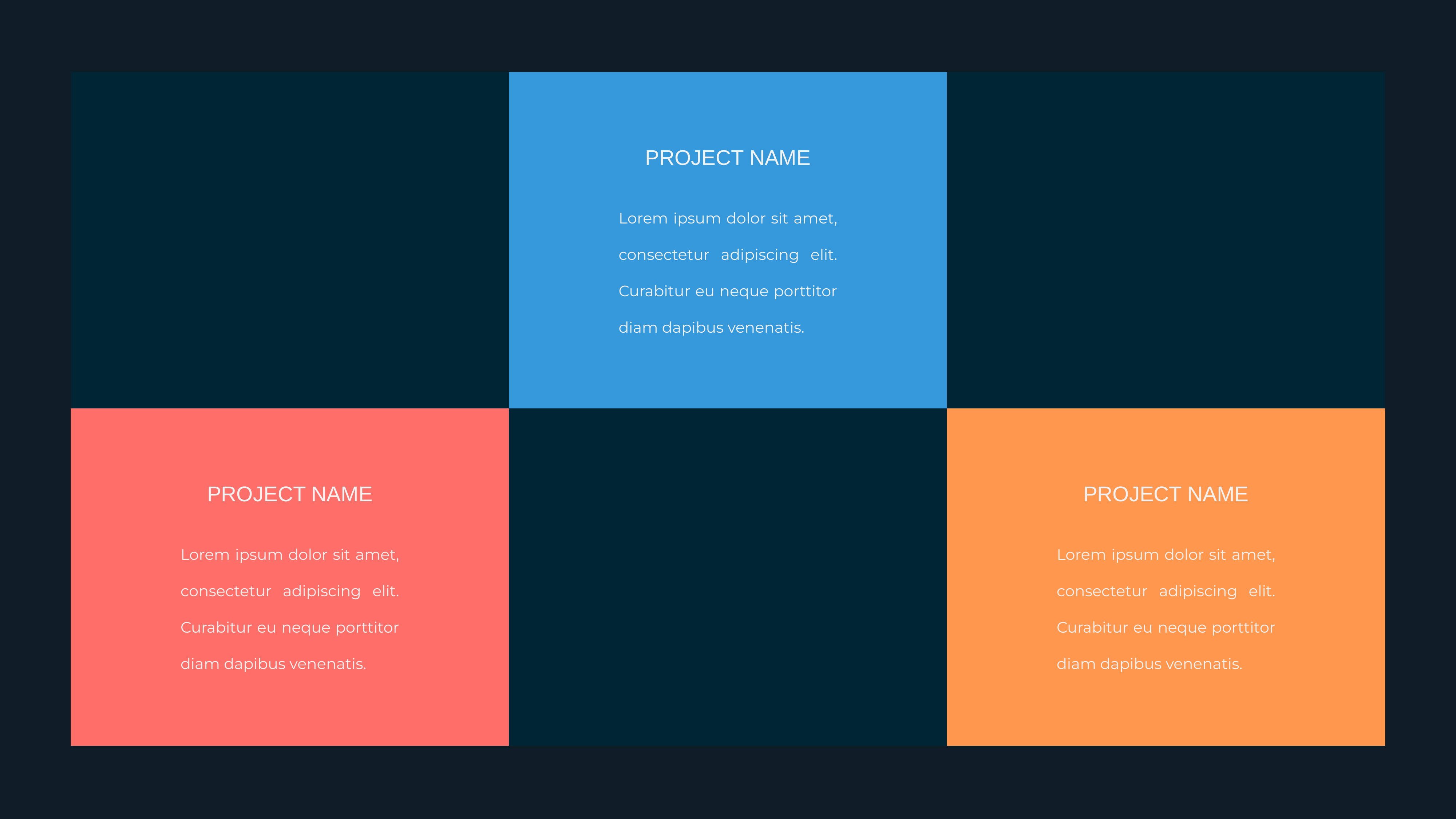

PROJECT NAME
Lorem ipsum dolor sit amet, consectetur adipiscing elit. Curabitur eu neque porttitor diam dapibus venenatis.

PROJECT NAME
PROJECT NAME
Lorem ipsum dolor sit amet, consectetur adipiscing elit. Curabitur eu neque porttitor diam dapibus venenatis.
Lorem ipsum dolor sit amet, consectetur adipiscing elit. Curabitur eu neque porttitor diam dapibus venenatis.